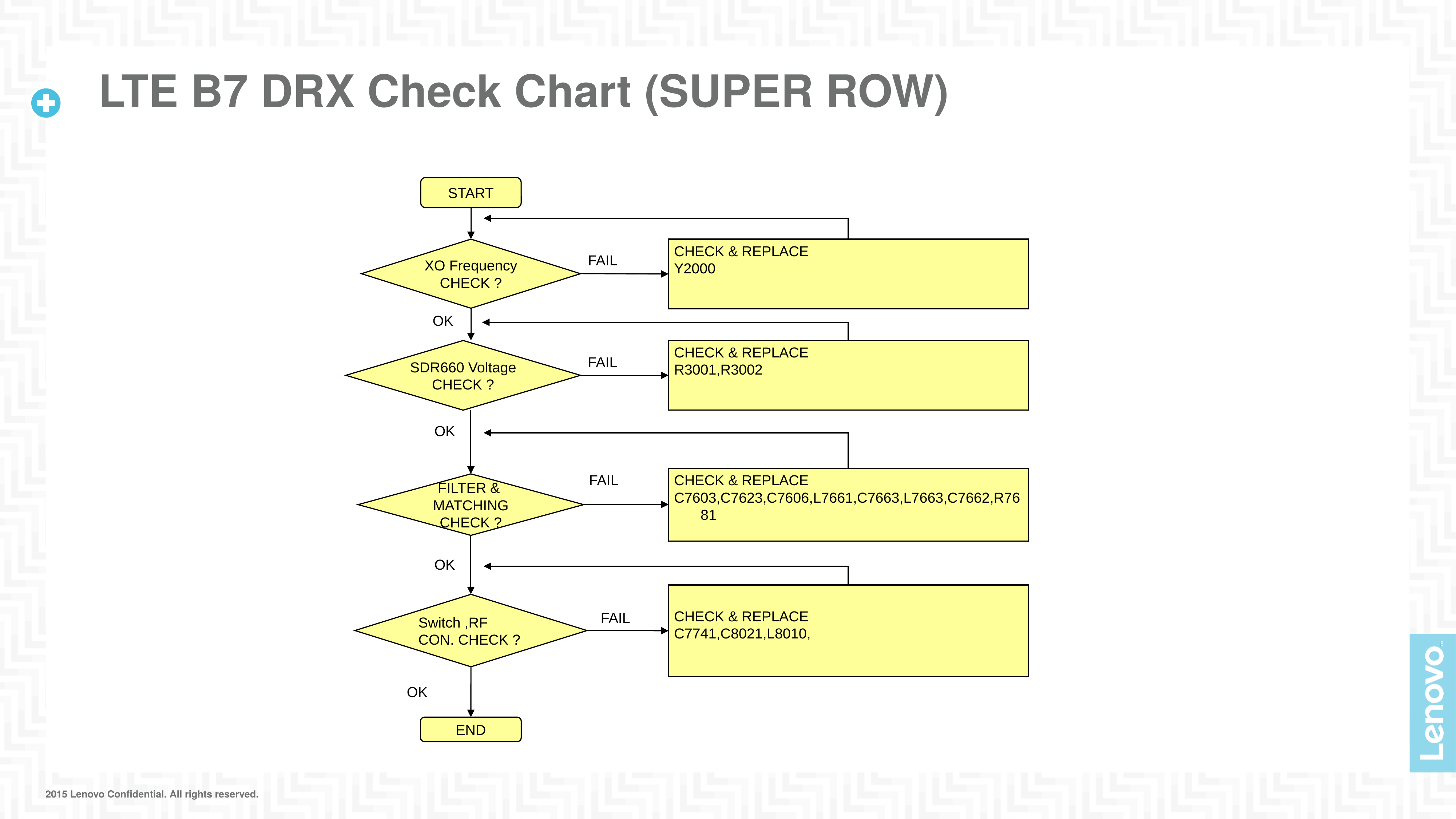

# LTE B7 DRX Check Chart (SUPER ROW)
START

XO Frequency
CHECK ?

CHECK & REPLACE
Y2000

FAIL
OK

SDR660 Voltage CHECK ?

CHECK & REPLACE
R3001,R3002

FAIL

OK
FAIL
CHECK & REPLACE
C7603,C7623,C7606,L7661,C7663,L7663,C7662,R7681

FILTER &  MATCHING CHECK ?
OK
CHECK & REPLACE
C7741,C8021,L8010,

Switch ,RF  CON. CHECK ?
FAIL
OK
OK
END